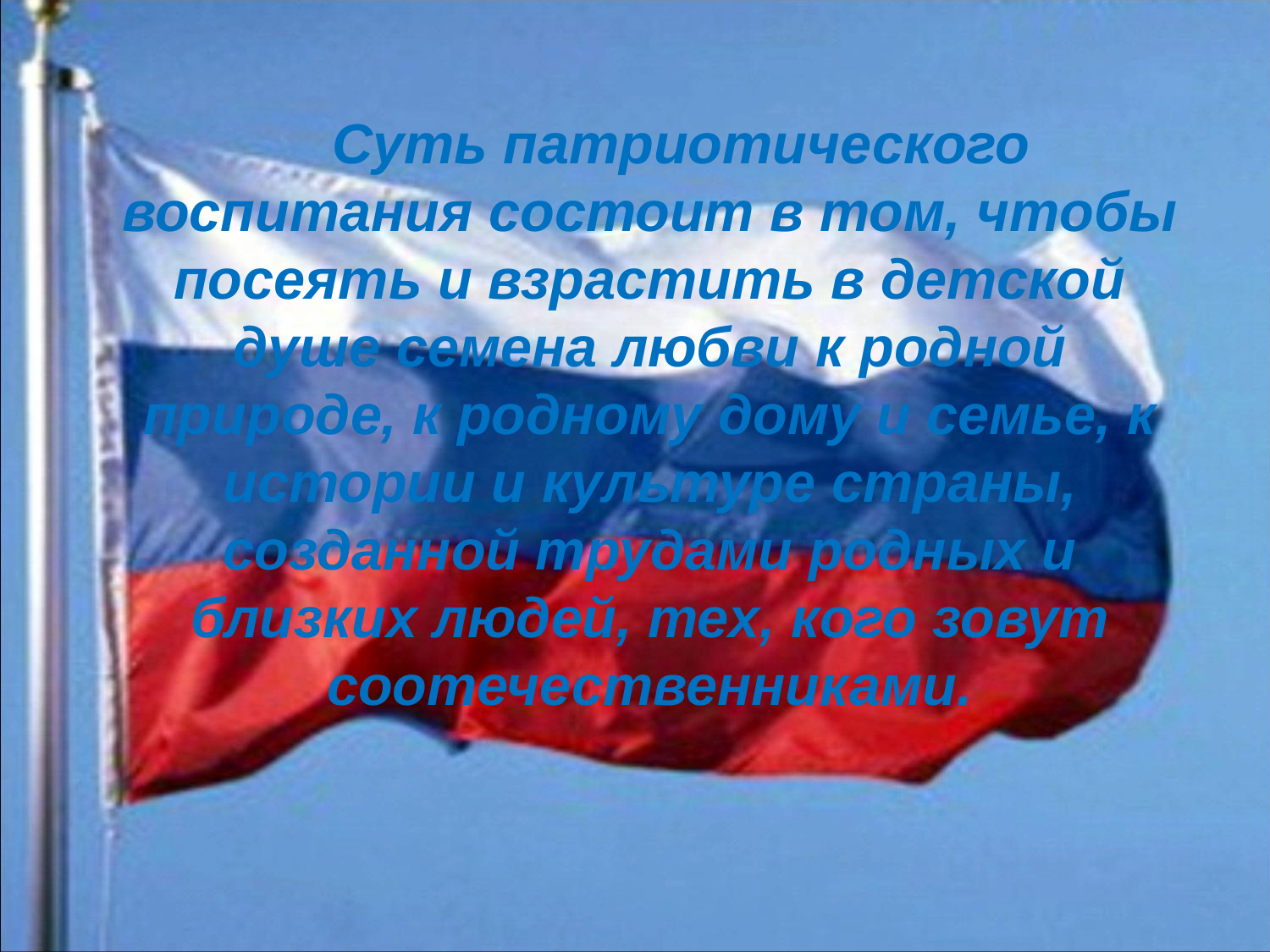

Суть патриотического воспитания состоит в том, чтобы посеять и взрастить в детской душе семена любви к родной природе, к родному дому и семье, к истории и культуре страны, созданной трудами родных и близких людей, тех, кого зовут соотечественниками.